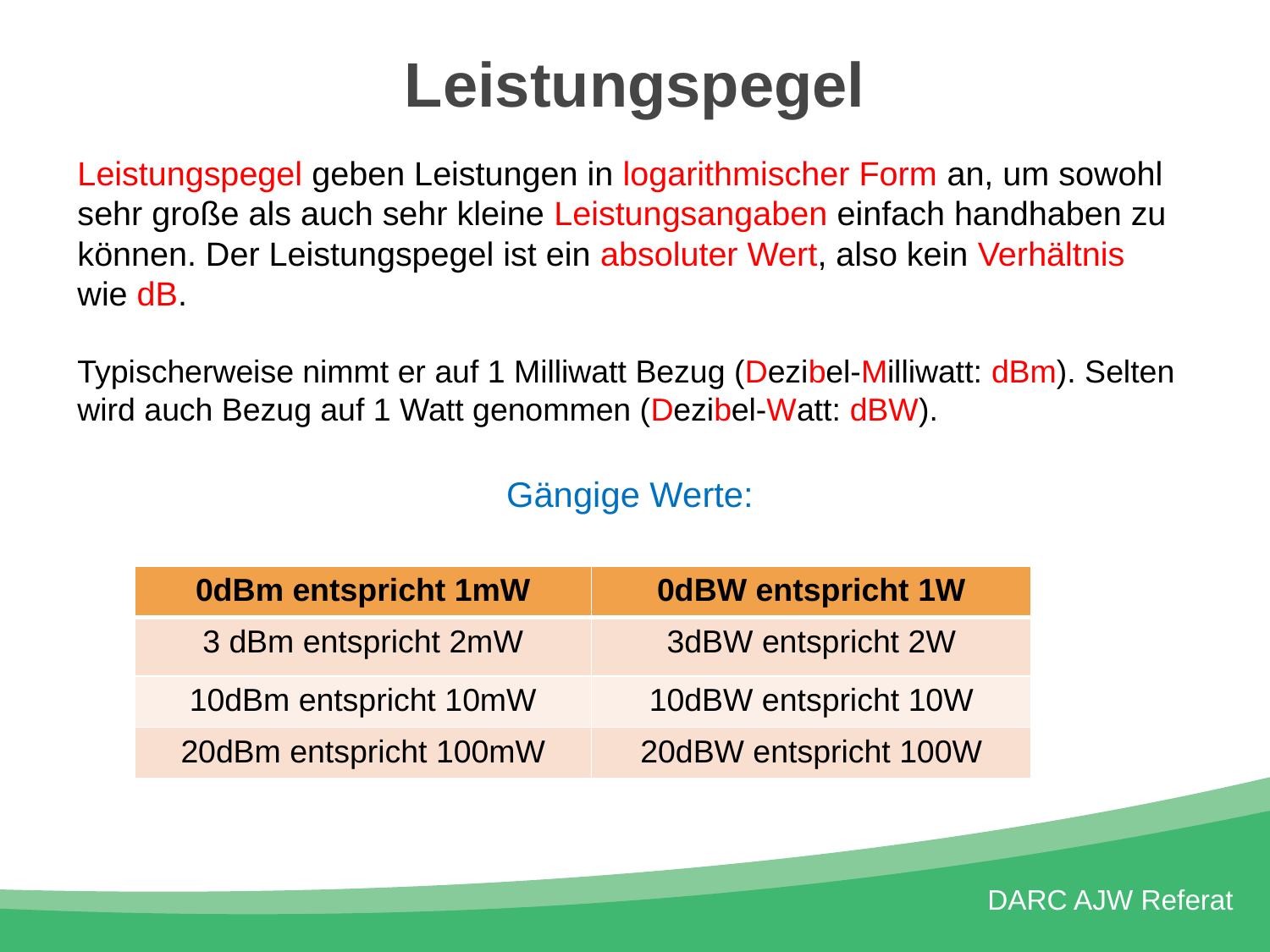

Leistungspegel
Leistungspegel geben Leistungen in logarithmischer Form an, um sowohl sehr große als auch sehr kleine Leistungsangaben einfach handhaben zu können. Der Leistungspegel ist ein absoluter Wert, also kein Verhältnis wie dB.
Typischerweise nimmt er auf 1 Milliwatt Bezug (Dezibel-Milliwatt: dBm). Selten wird auch Bezug auf 1 Watt genommen (Dezibel-Watt: dBW).
Gängige Werte:
| 0dBm entspricht 1mW | 0dBW entspricht 1W |
| --- | --- |
| 3 dBm entspricht 2mW | 3dBW entspricht 2W |
| 10dBm entspricht 10mW | 10dBW entspricht 10W |
| 20dBm entspricht 100mW | 20dBW entspricht 100W |